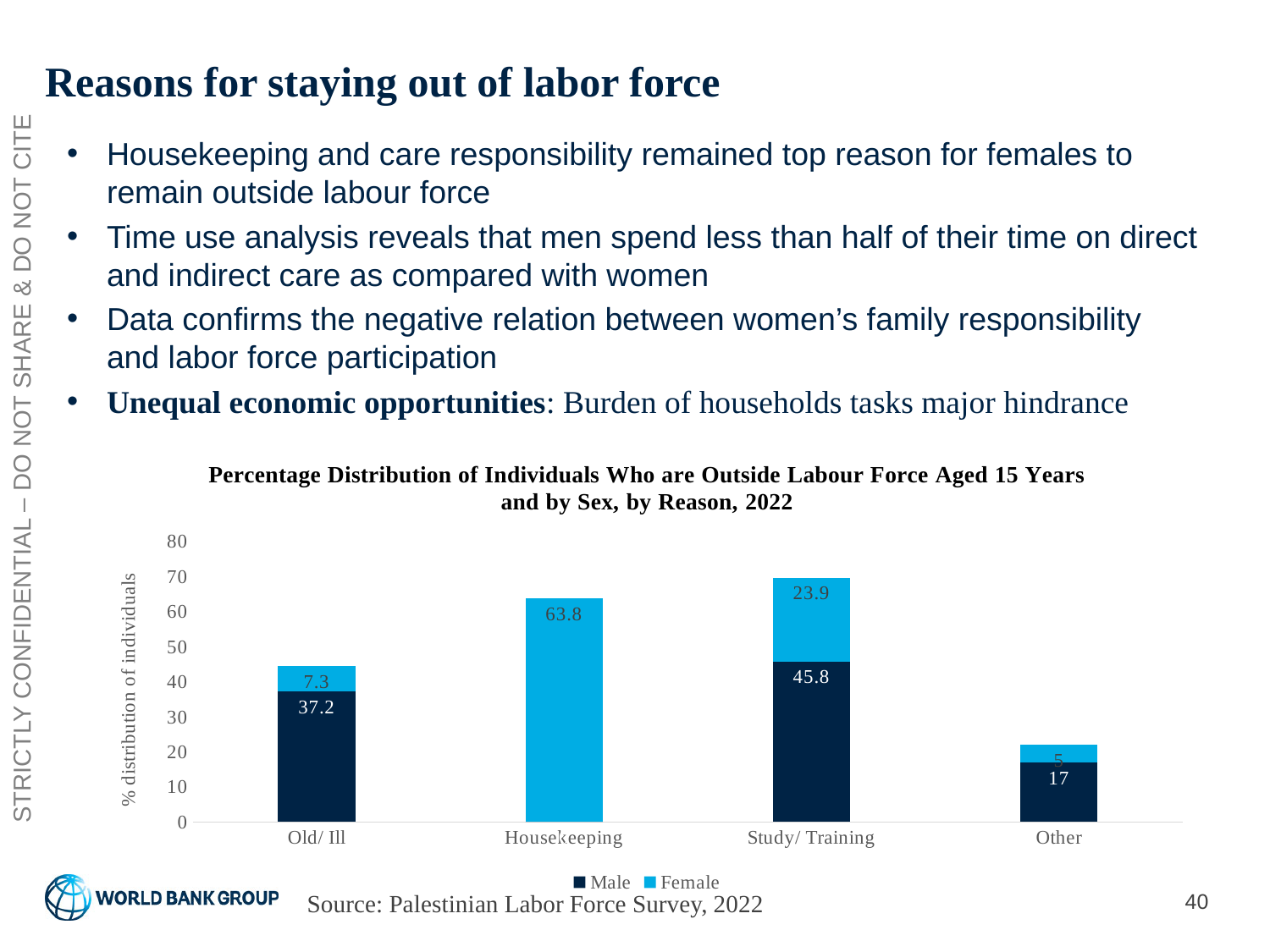

# Reasons for staying out of labor force
Housekeeping and care responsibility remained top reason for females to remain outside labour force
Time use analysis reveals that men spend less than half of their time on direct and indirect care as compared with women
Data confirms the negative relation between women’s family responsibility and labor force participation
Unequal economic opportunities: Burden of households tasks major hindrance

STRICTLY CONFIDENTIAL – DO NOT SHARE & DO NOT CITE

### Chart: Percentage Distribution of Individuals Who are Outside Labour Force Aged 15 Years and by Sex, by Reason, 2022

| Category | Male | Female |
|---|---|---|
| Old/ Ill | 37.2 | 7.3 |
| Housekeeping | 0.0 | 63.8 |
| Study/ Training | 45.8 | 23.9 |
| Other | 17.0 | 5.0 |
Source: Palestinian Labor Force Survey, 2022
40